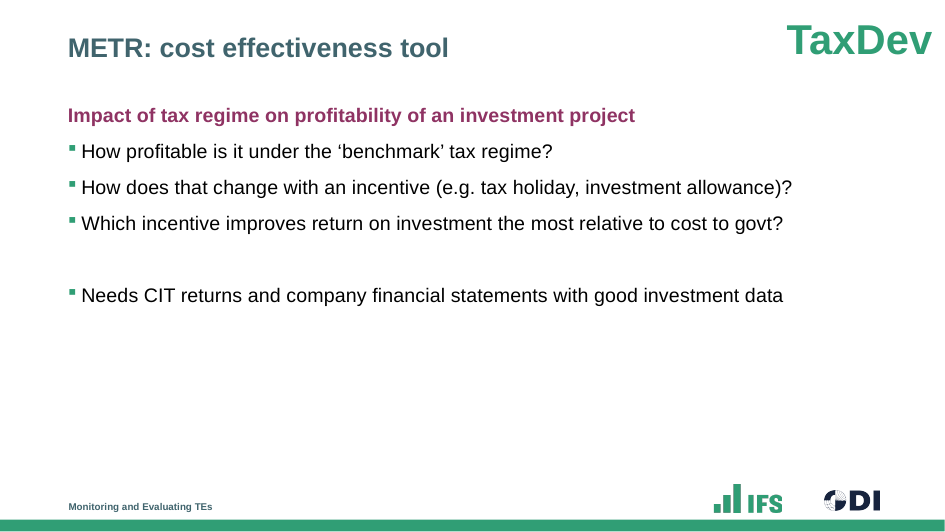

# METR: cost effectiveness tool
Impact of tax regime on profitability of an investment project
How profitable is it under the ‘benchmark’ tax regime?
How does that change with an incentive (e.g. tax holiday, investment allowance)?
Which incentive improves return on investment the most relative to cost to govt?

Needs CIT returns and company financial statements with good investment data

Monitoring and Evaluating TEs